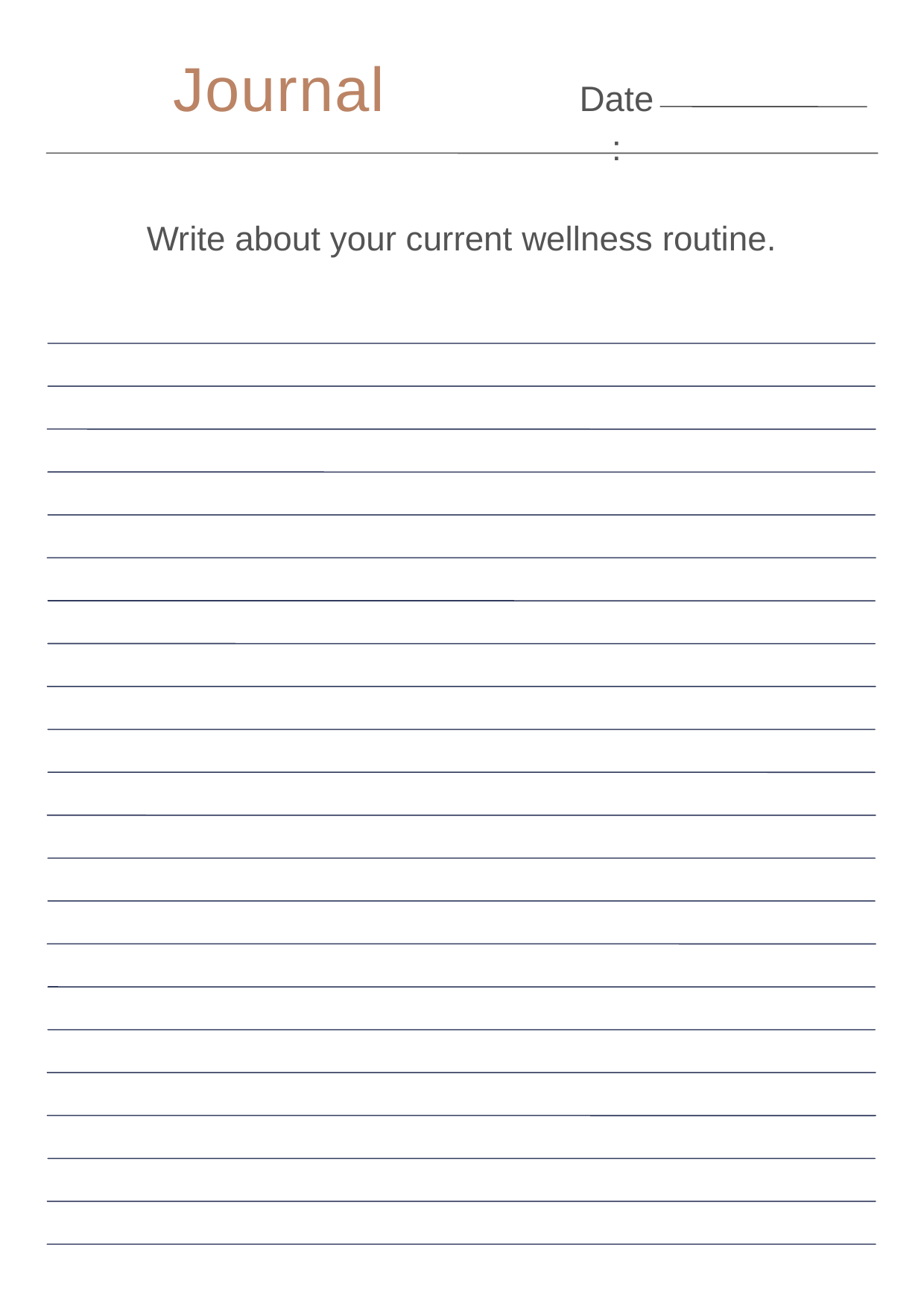

Journal
Date:

Write about your current wellness routine.